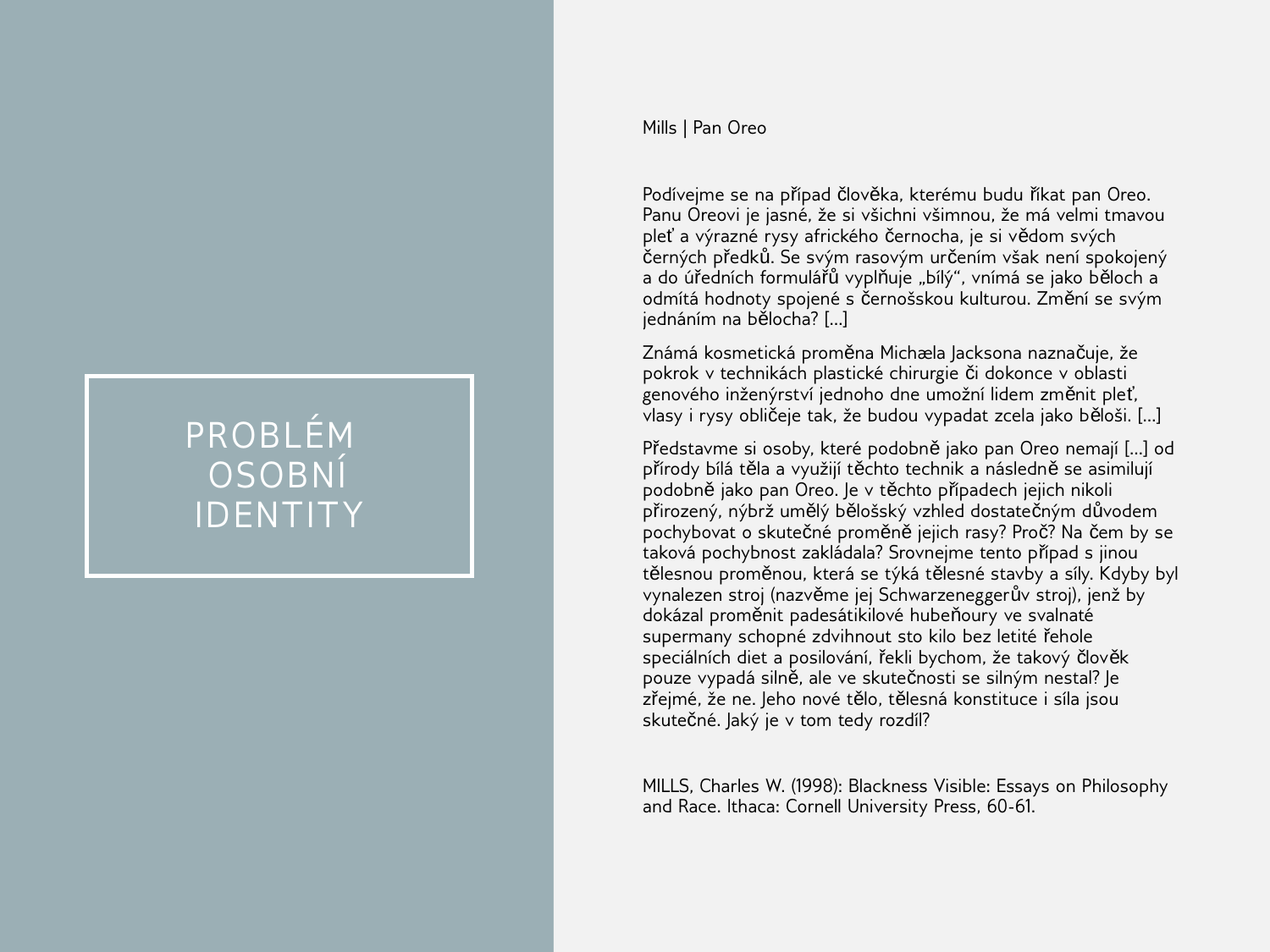

Mills | Pan Oreo

Podívejme se na případ člověka, kterému budu říkat pan Oreo. Panu Oreovi je jasné, že si všichni všimnou, že má velmi tmavou pleť a výrazné rysy afrického černocha, je si vědom svých černých předků. Se svým rasovým určením však není spokojený a do úředních formulářů vyplňuje „bílý“, vnímá se jako běloch a odmítá hodnoty spojené s černošskou kulturou. Změní se svým jednáním na bělocha? […]
Známá kosmetická proměna Michaela Jacksona naznačuje, že pokrok v technikách plastické chirurgie či dokonce v oblasti genového inženýrství jednoho dne umožní lidem změnit pleť, vlasy i rysy obličeje tak, že budou vypadat zcela jako běloši. […]
Představme si osoby, které podobně jako pan Oreo nemají […] od přírody bílá těla a využijí těchto technik a následně se asimilují podobně jako pan Oreo. Je v těchto případech jejich nikoli přirozený, nýbrž umělý bělošský vzhled dostatečným důvodem pochybovat o skutečné proměně jejich rasy? Proč? Na čem by se taková pochybnost zakládala? Srovnejme tento případ s jinou tělesnou proměnou, která se týká tělesné stavby a síly. Kdyby byl vynalezen stroj (nazvěme jej Schwarzeneggerův stroj), jenž by dokázal proměnit padesátikilové hubeňoury ve svalnaté supermany schopné zdvihnout sto kilo bez letité řehole speciálních diet a posilování, řekli bychom, že takový člověk pouze vypadá silně, ale ve skutečnosti se silným nestal? Je zřejmé, že ne. Jeho nové tělo, tělesná konstituce i síla jsou skutečné. Jaký je v tom tedy rozdíl?

MILLS, Charles W. (1998): Blackness Visible: Essays on Philosophy and Race. Ithaca: Cornell University Press, 60-61.

# Problém osobní identity